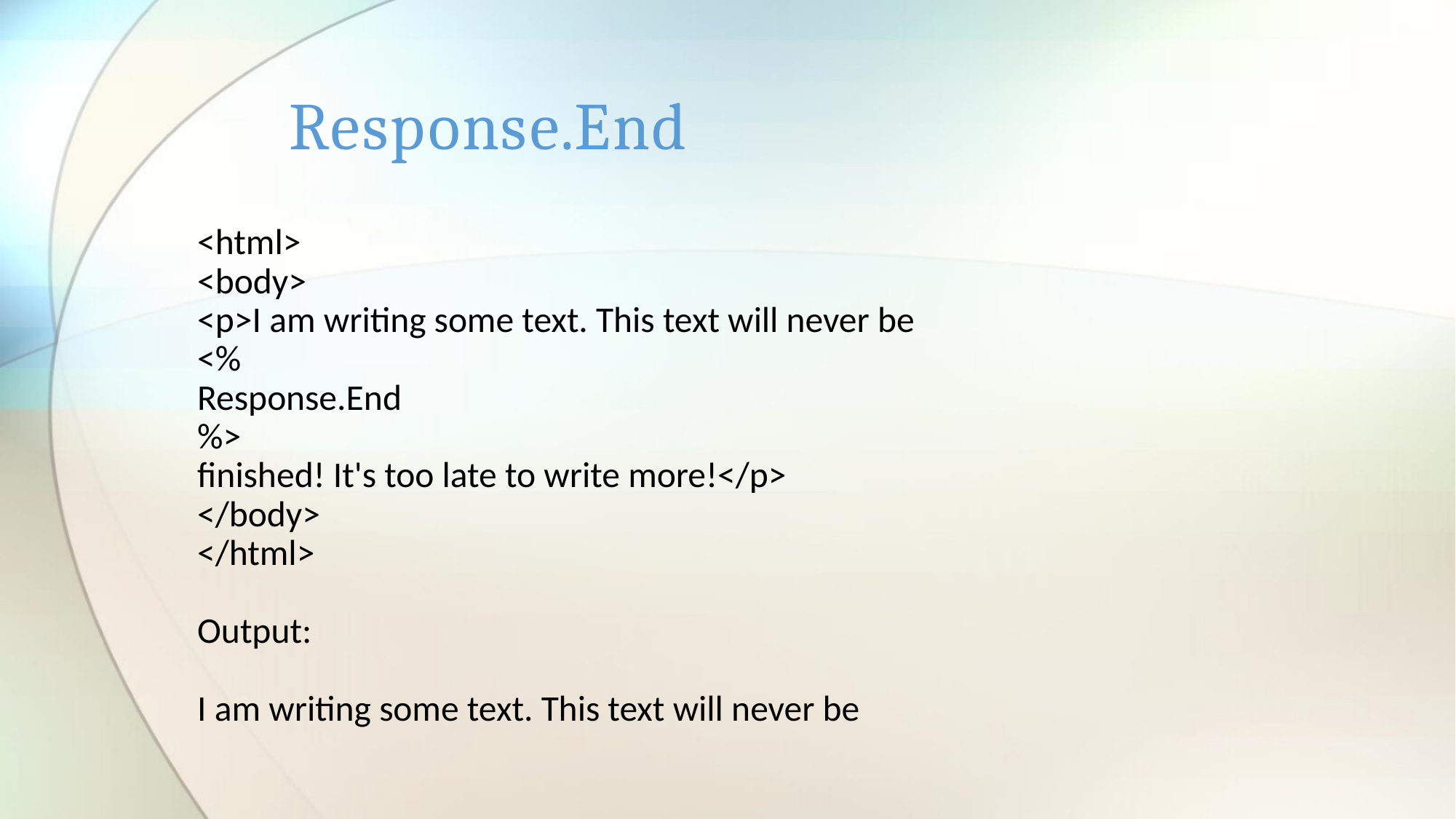

# Response.End
<html>
<body>
<p>I am writing some text. This text will never be
<%
Response.End
%>
finished! It's too late to write more!</p>
</body>
</html>
Output:
I am writing some text. This text will never be